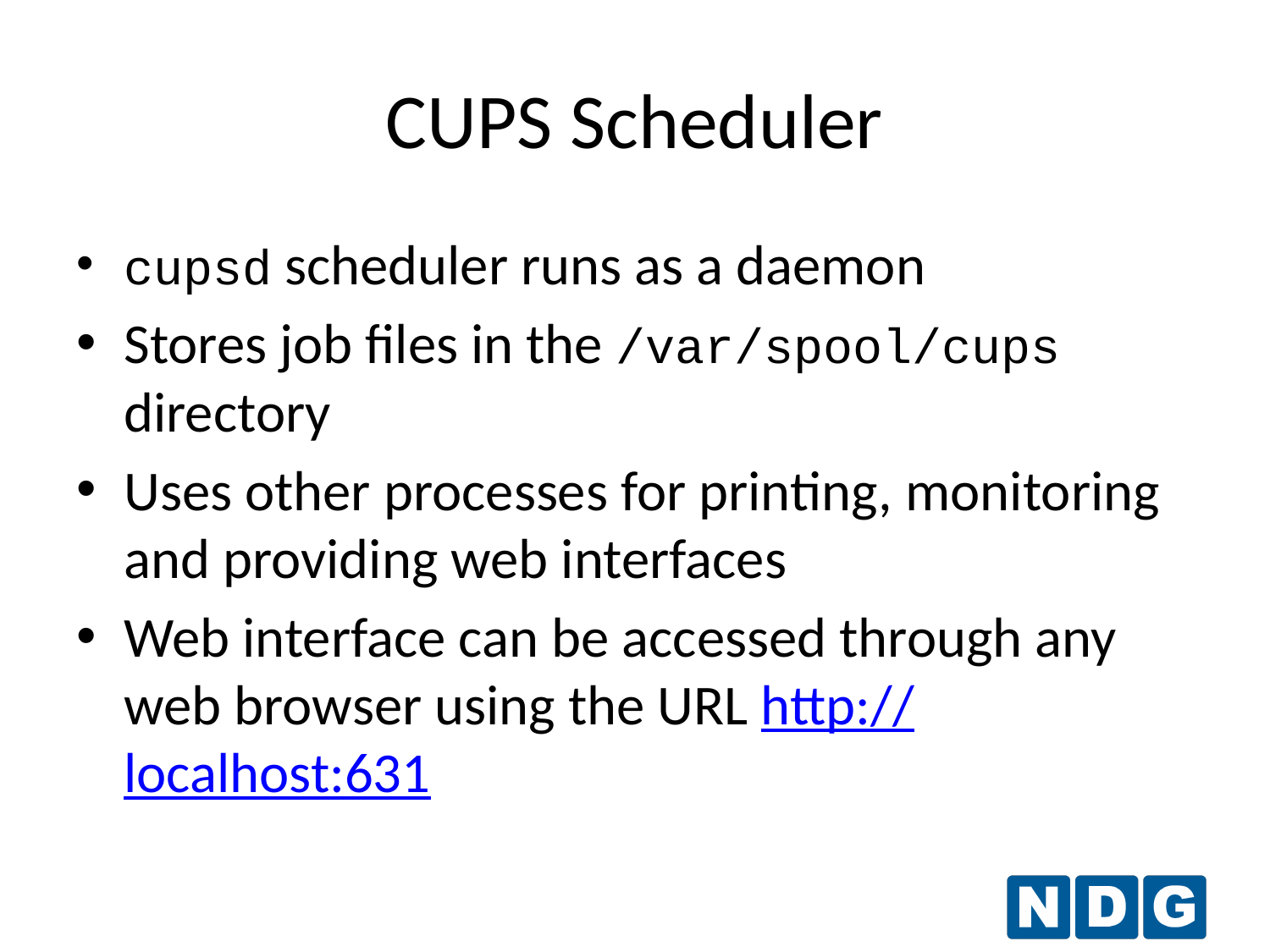

CUPS Scheduler
cupsd scheduler runs as a daemon
Stores job files in the /var/spool/cups directory
Uses other processes for printing, monitoring and providing web interfaces
Web interface can be accessed through any web browser using the URL http://localhost:631